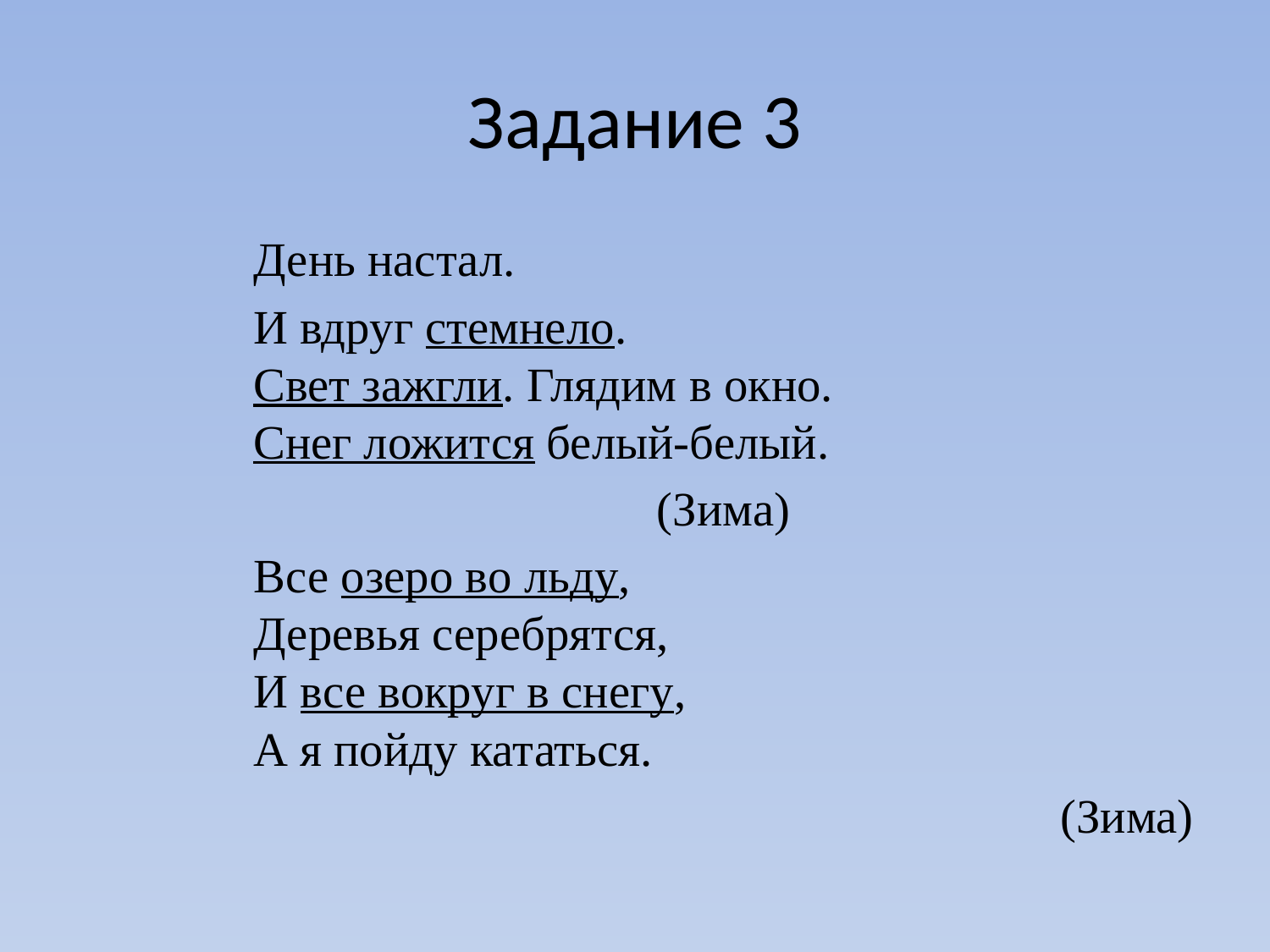

# Задание 3
День настал.
И вдруг стемнело.
Свет зажгли. Глядим в окно.
Снег ложится белый-белый.
(Зима)
Все озеро во льду,
Деревья серебрятся,
И все вокруг в снегу,
А я пойду кататься.
(Зима)